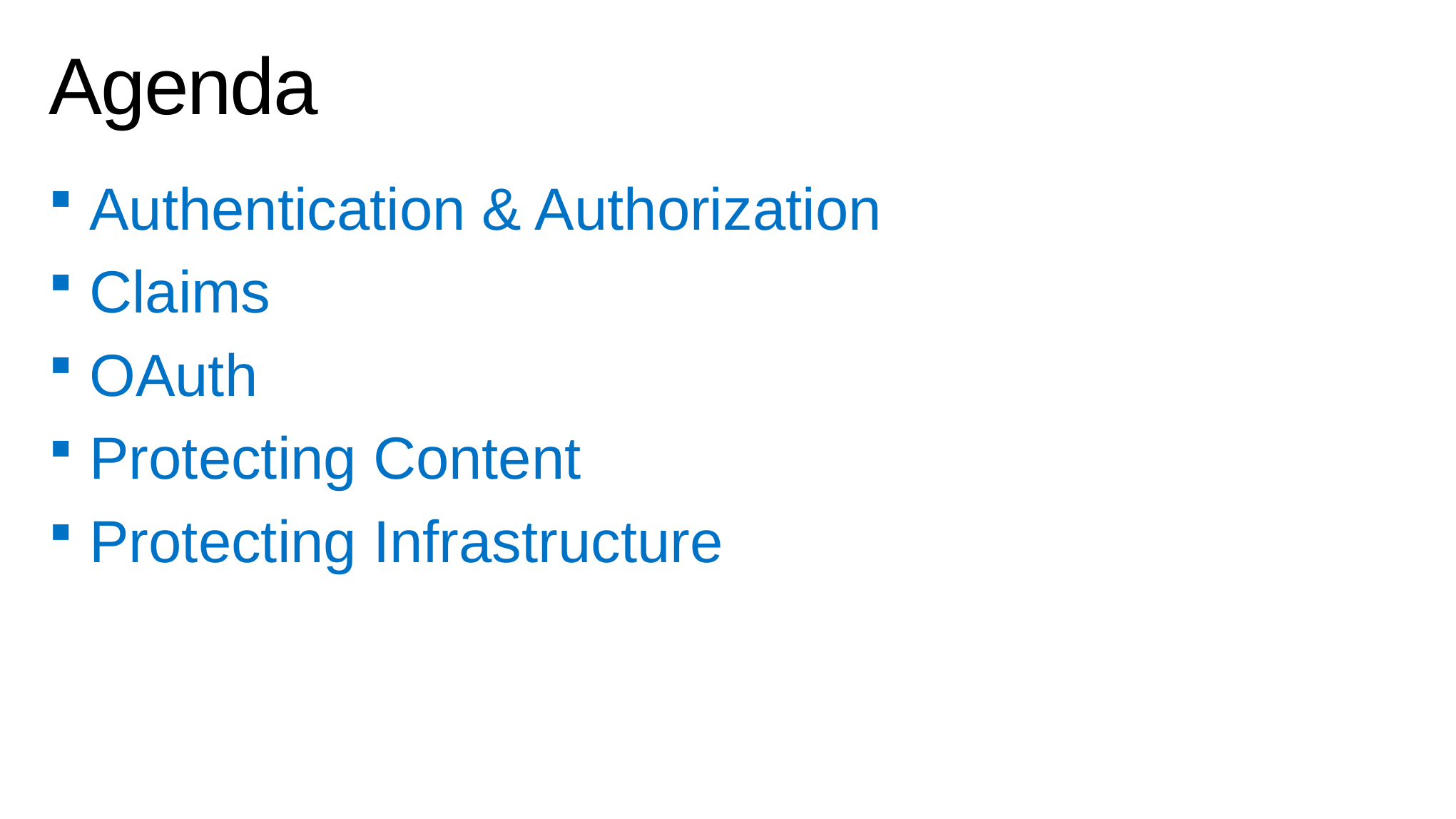

# Agenda
Authentication & Authorization
Claims
OAuth
Protecting Content
Protecting Infrastructure